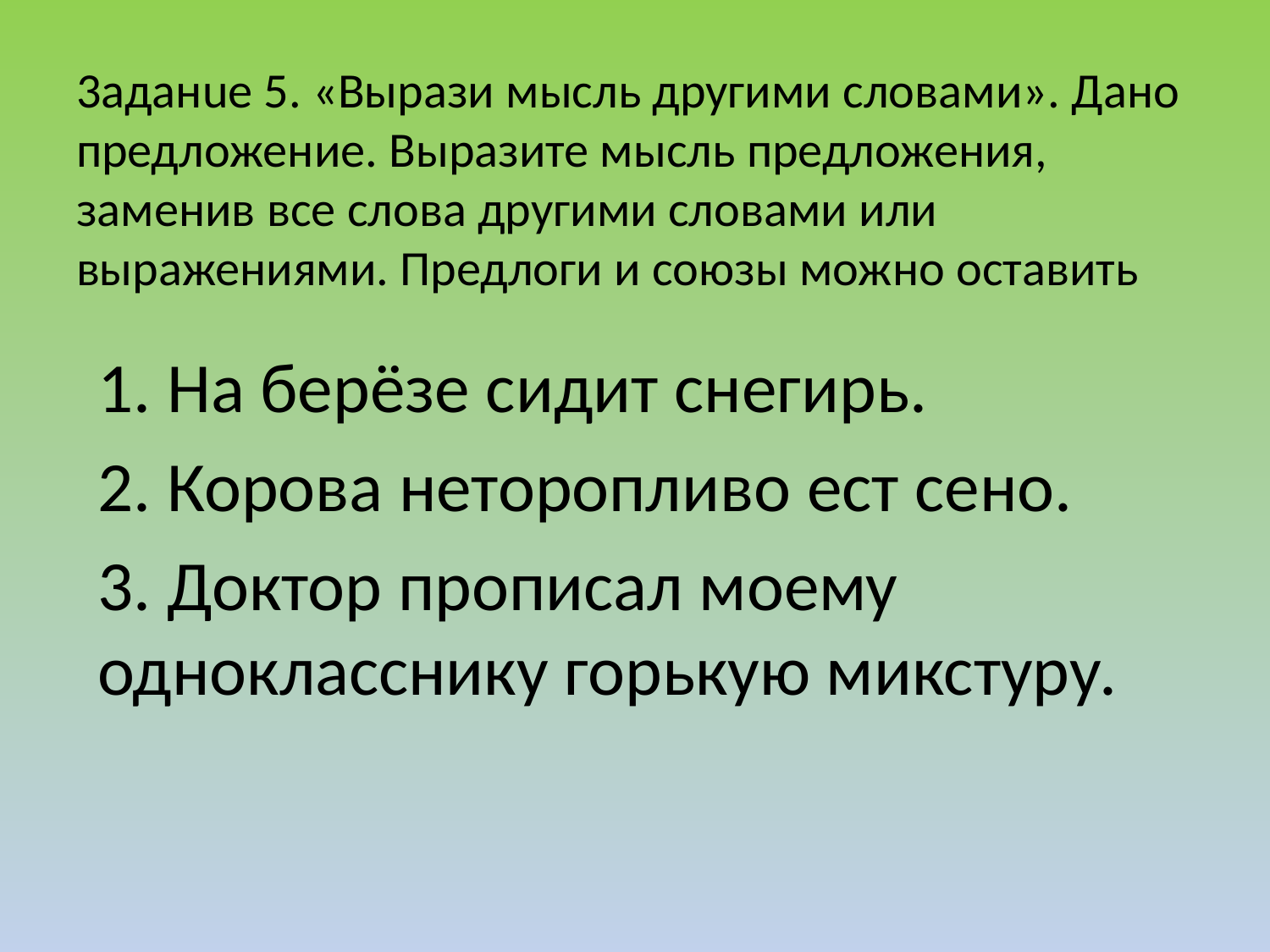

# 3аданuе 5. «Вырази мысль другими словами». Дано предложение. Выразите мысль предложения, заменив все слова другими словами или выражениями. Предлоги и союзы можно оставить
1. На берёзе сидит снегирь.
2. Корова неторопливо ест сено.
3. Доктор прописал моему однокласснику горькую микстуру.